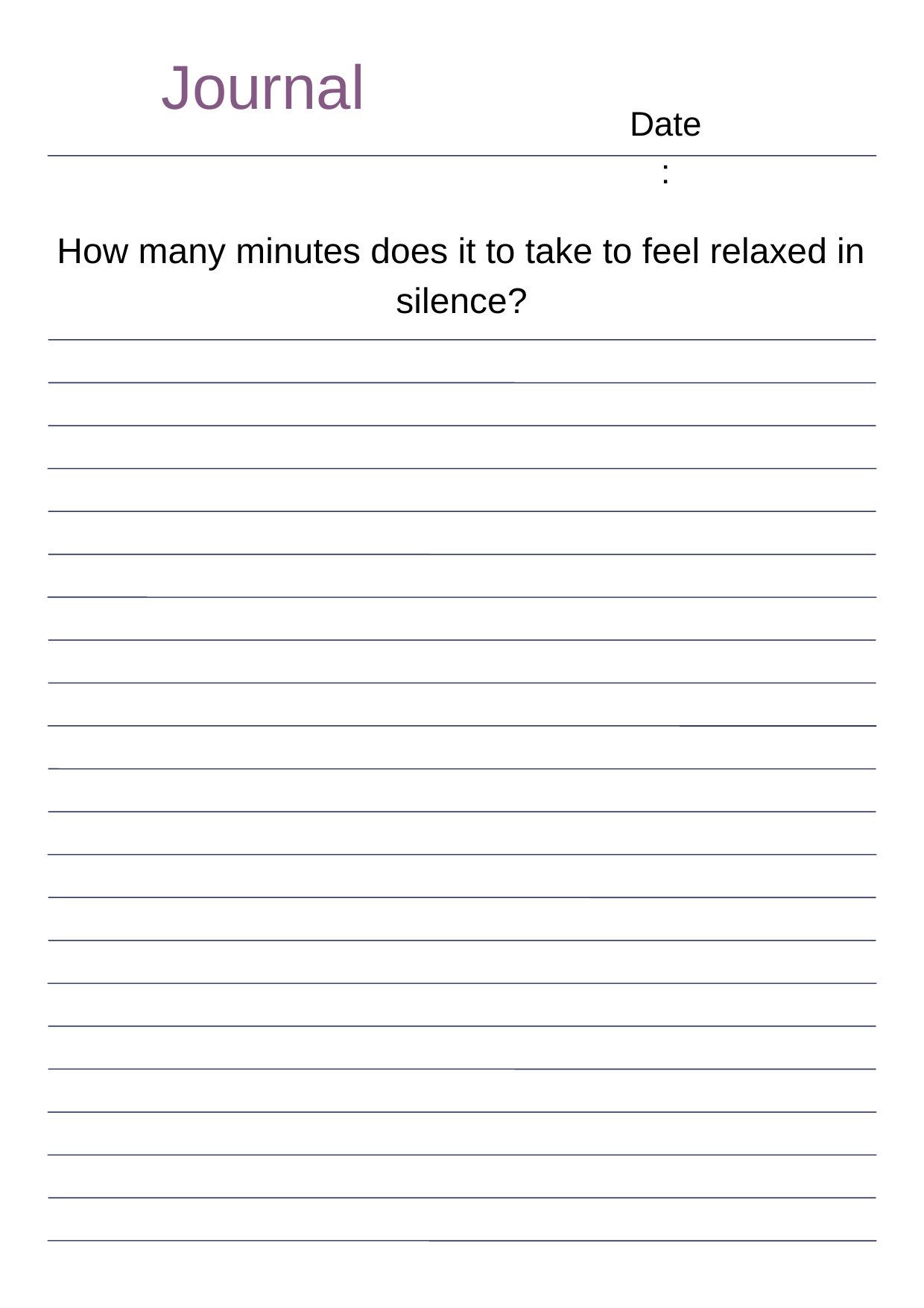

Journal
Date:

How many minutes does it to take to feel relaxed in silence?